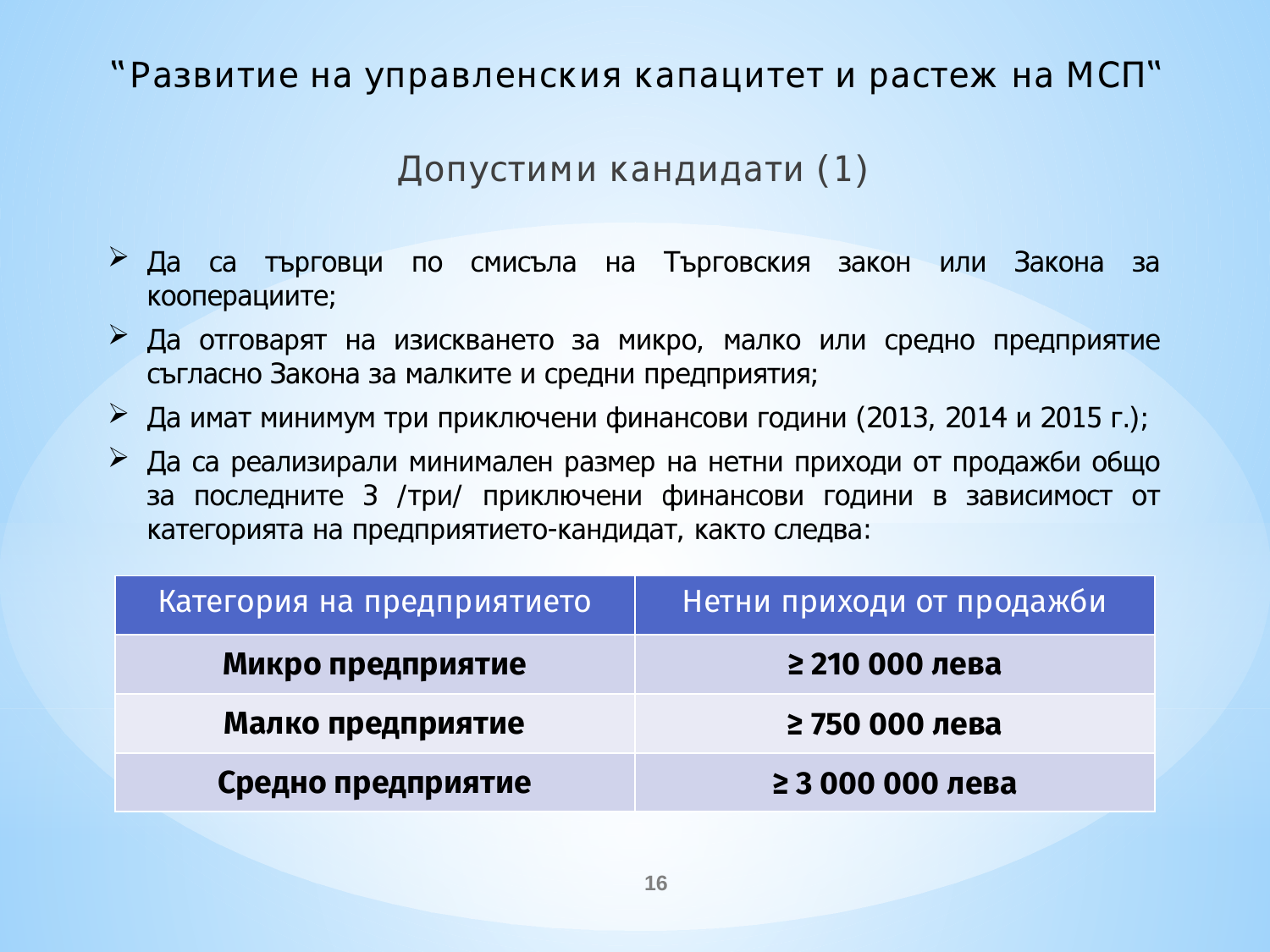

# “Развитие на управленския капацитет и растеж на МСП“

Допустими кандидати (1)

Да са търговци по смисъла на Търговския закон или Закона за кооперациите;
Да отговарят на изискването за микро, малко или средно предприятие съгласно Закона за малките и средни предприятия;
Да имат минимум три приключени финансови години (2013, 2014 и 2015 г.);
Да са реализирали минимален размер на нетни приходи от продажби общо за последните 3 /три/ приключени финансови години в зависимост от категорията на предприятието-кандидат, както следва:

| Категория на предприятието | Нетни приходи от продажби |
| --- | --- |
| Микро предприятие | ≥ 210 000 лева |
| Малко предприятие | ≥ 750 000 лева |
| Средно предприятие | ≥ 3 000 000 лева |
16